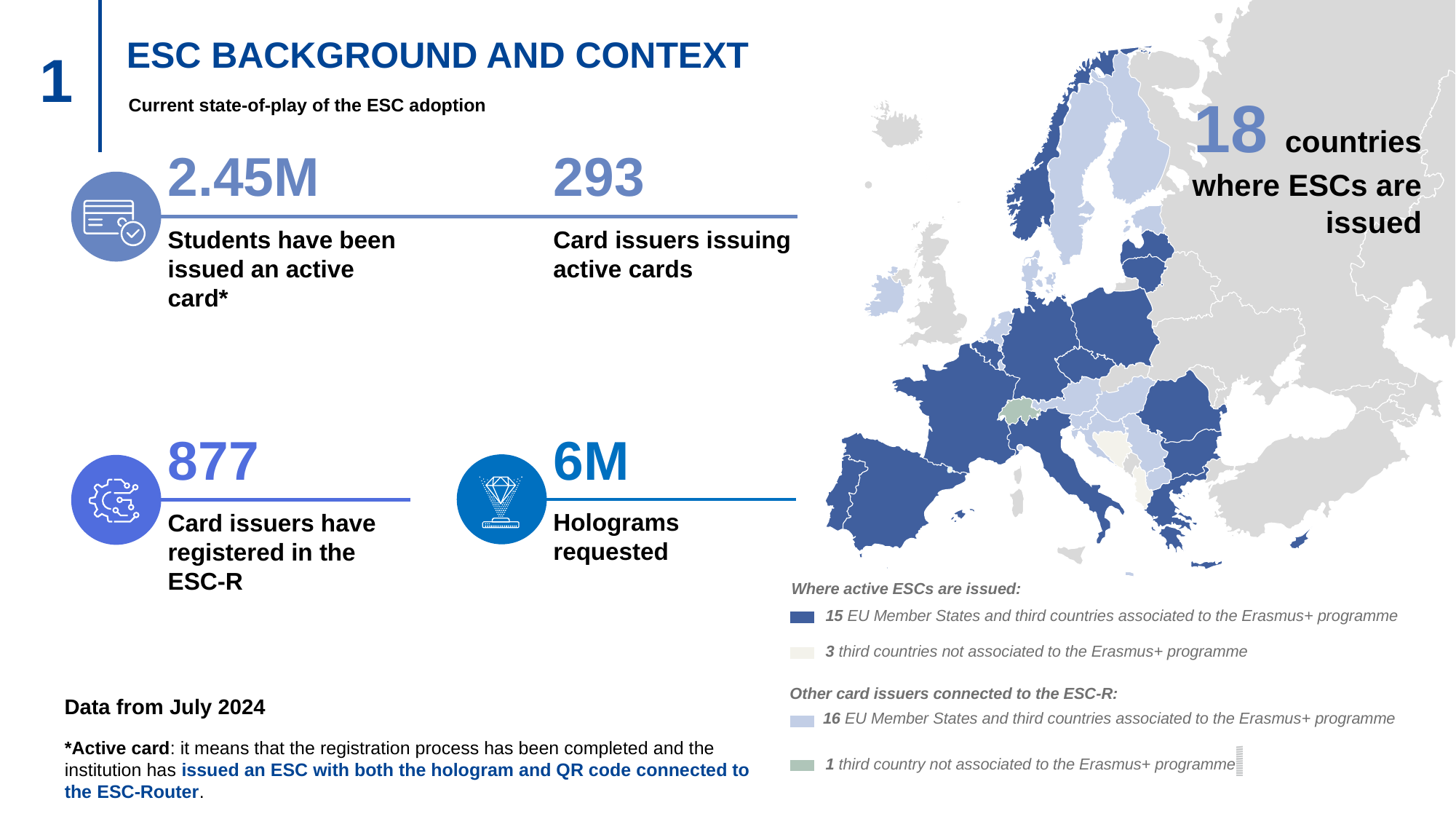

Max

Min

[0 to 100[

[100 to 200[

[200 to 300[

[300 to 400[

400+

400+

400+

400+

400+

400+
ESC BACKGROUND AND CONTEXT
1
18 countries where ESCs are issued
Current state-of-play of the ESC adoption
2.45M
293

Max

Min
Students have been issued an active card*
Card issuers issuing active cards

[0 to 100[

[100 to 200[

[200 to 300[

[300 to 400[

400+

400+

400+

400+

400+

400+
877
6M

Holograms requested
Card issuers have registered in the ESC-R
Where active ESCs are issued:
15 EU Member States and third countries associated to the Erasmus+ programme

3 third countries not associated to the Erasmus+ programme

Other card issuers connected to the ESC-R:
Data from July 2024
16 EU Member States and third countries associated to the Erasmus+ programme

*Active card: it means that the registration process has been completed and the institution has issued an ESC with both the hologram and QR code connected to the ESC-Router.
1 third country not associated to the Erasmus+ programme